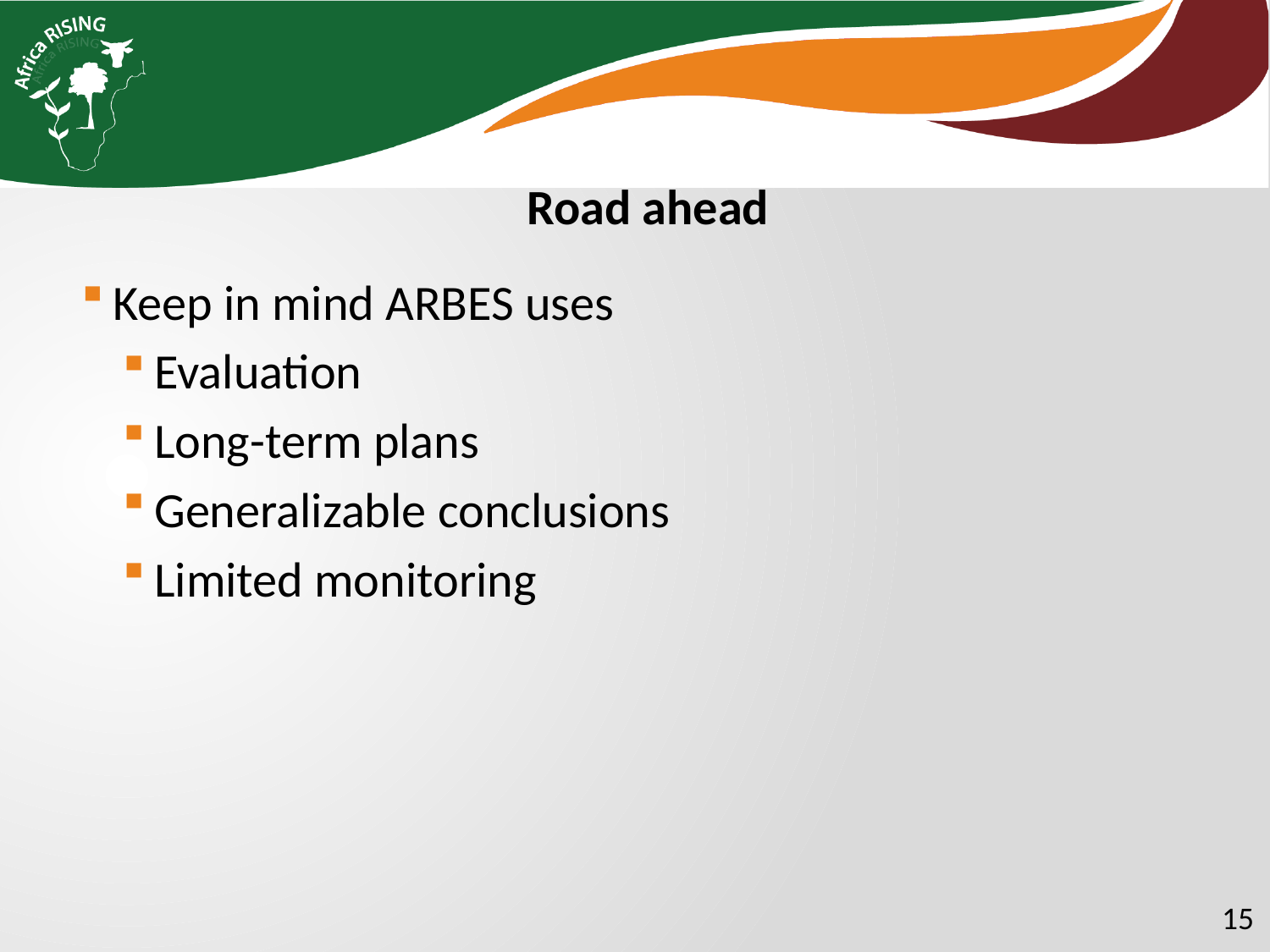

Road ahead
Keep in mind ARBES uses
Evaluation
Long-term plans
Generalizable conclusions
Limited monitoring
15